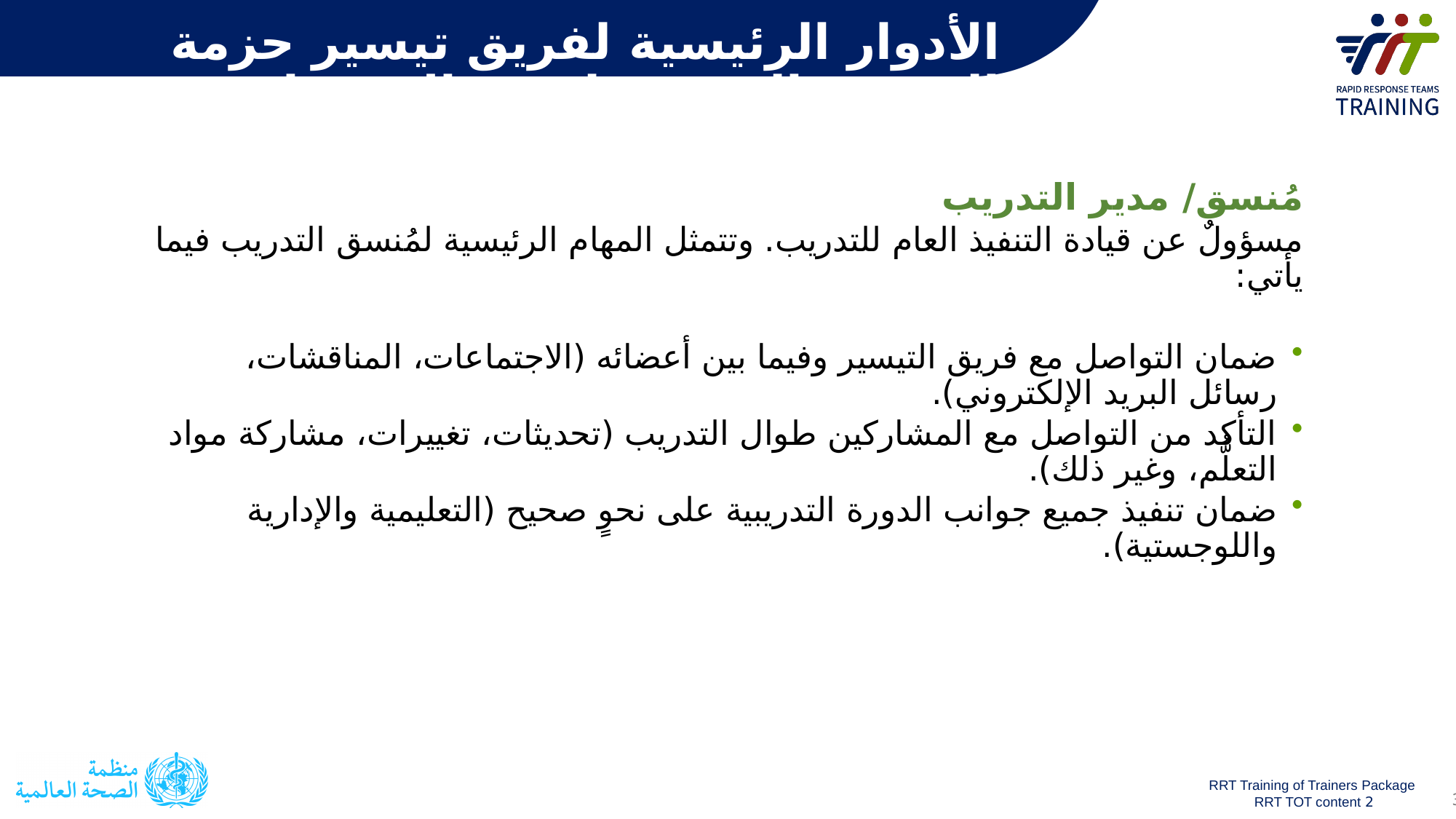

الأدوار الرئيسية لفريق تيسير حزمة التدريب المتقدم لفِرَق الاستجابة السريعة
مُنسق/ مدير التدريب
مسؤولٌ عن قيادة التنفيذ العام للتدريب. وتتمثل المهام الرئيسية لمُنسق التدريب فيما يأتي:

ضمان التواصل مع فريق التيسير وفيما بين أعضائه (الاجتماعات، المناقشات، رسائل البريد الإلكتروني).
التأكد من التواصل مع المشاركين طوال التدريب (تحديثات، تغييرات، مشاركة مواد التعلُّم، وغير ذلك).
ضمان تنفيذ جميع جوانب الدورة التدريبية على نحوٍ صحيح (التعليمية والإدارية واللوجستية).